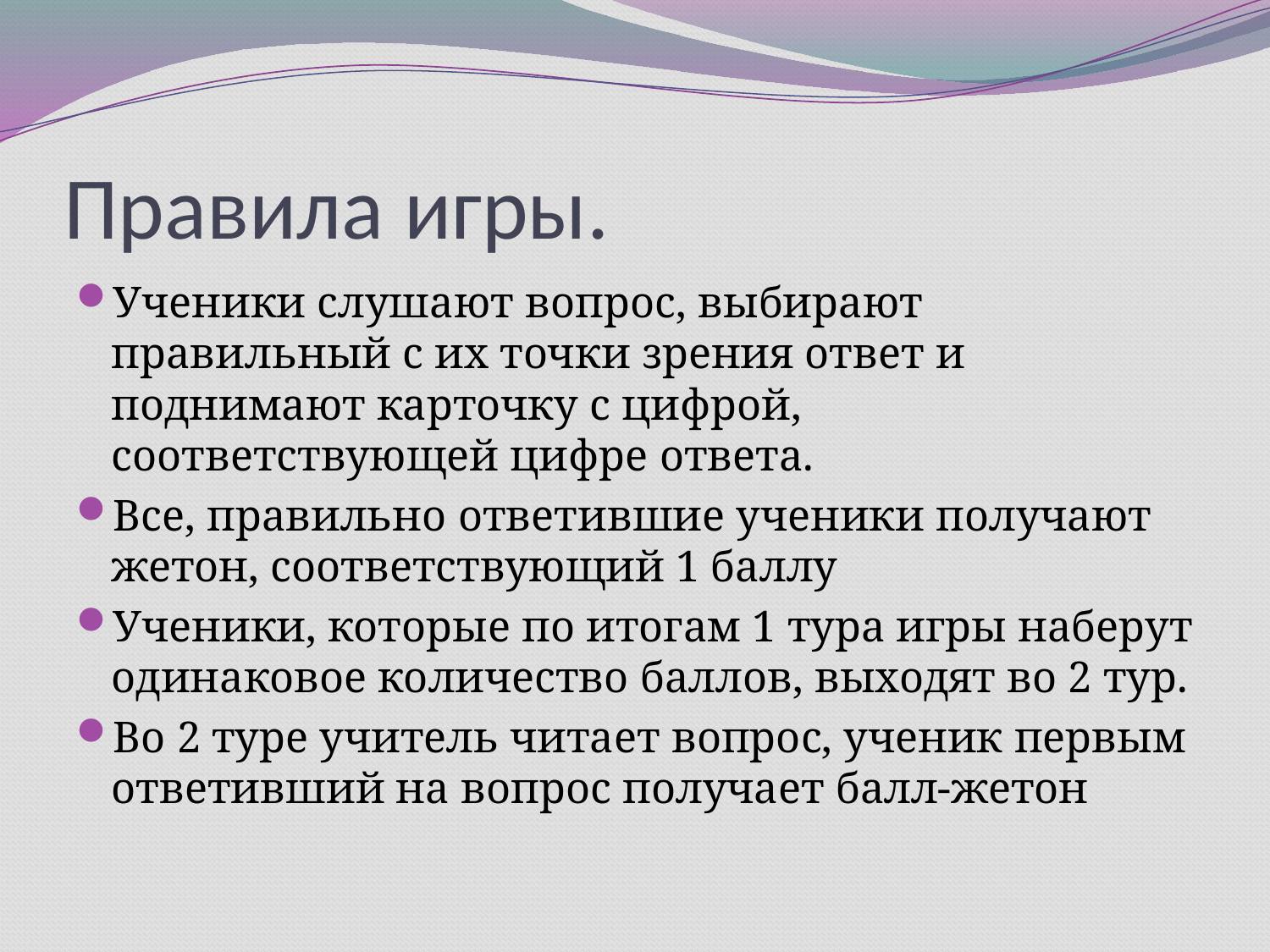

# Правила игры.
Ученики слушают вопрос, выбирают правильный с их точки зрения ответ и поднимают карточку с цифрой, соответствующей цифре ответа.
Все, правильно ответившие ученики получают жетон, соответствующий 1 баллу
Ученики, которые по итогам 1 тура игры наберут одинаковое количество баллов, выходят во 2 тур.
Во 2 туре учитель читает вопрос, ученик первым ответивший на вопрос получает балл-жетон